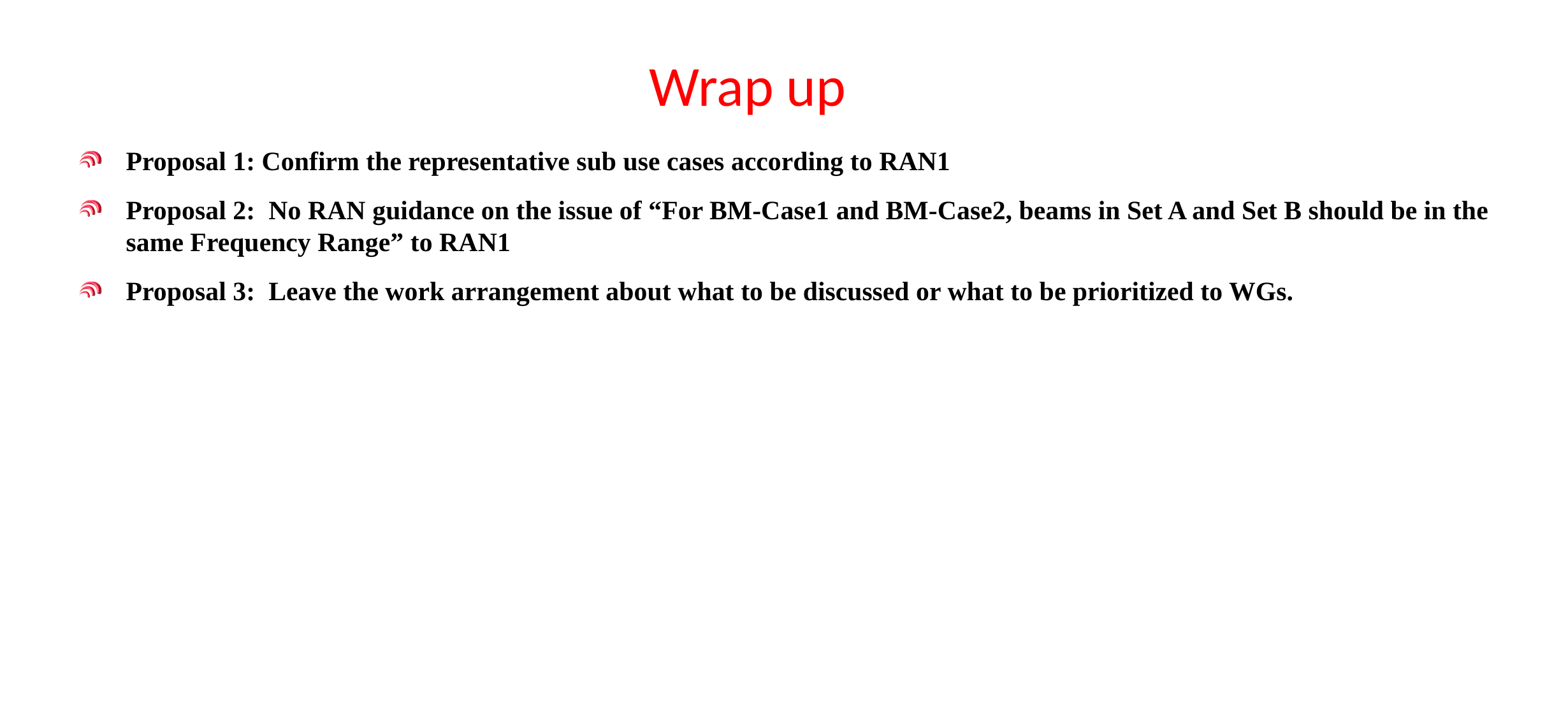

# Wrap up
Proposal 1: Confirm the representative sub use cases according to RAN1
Proposal 2:  No RAN guidance on the issue of “For BM-Case1 and BM-Case2, beams in Set A and Set B should be in the same Frequency Range” to RAN1
Proposal 3:  Leave the work arrangement about what to be discussed or what to be prioritized to WGs.